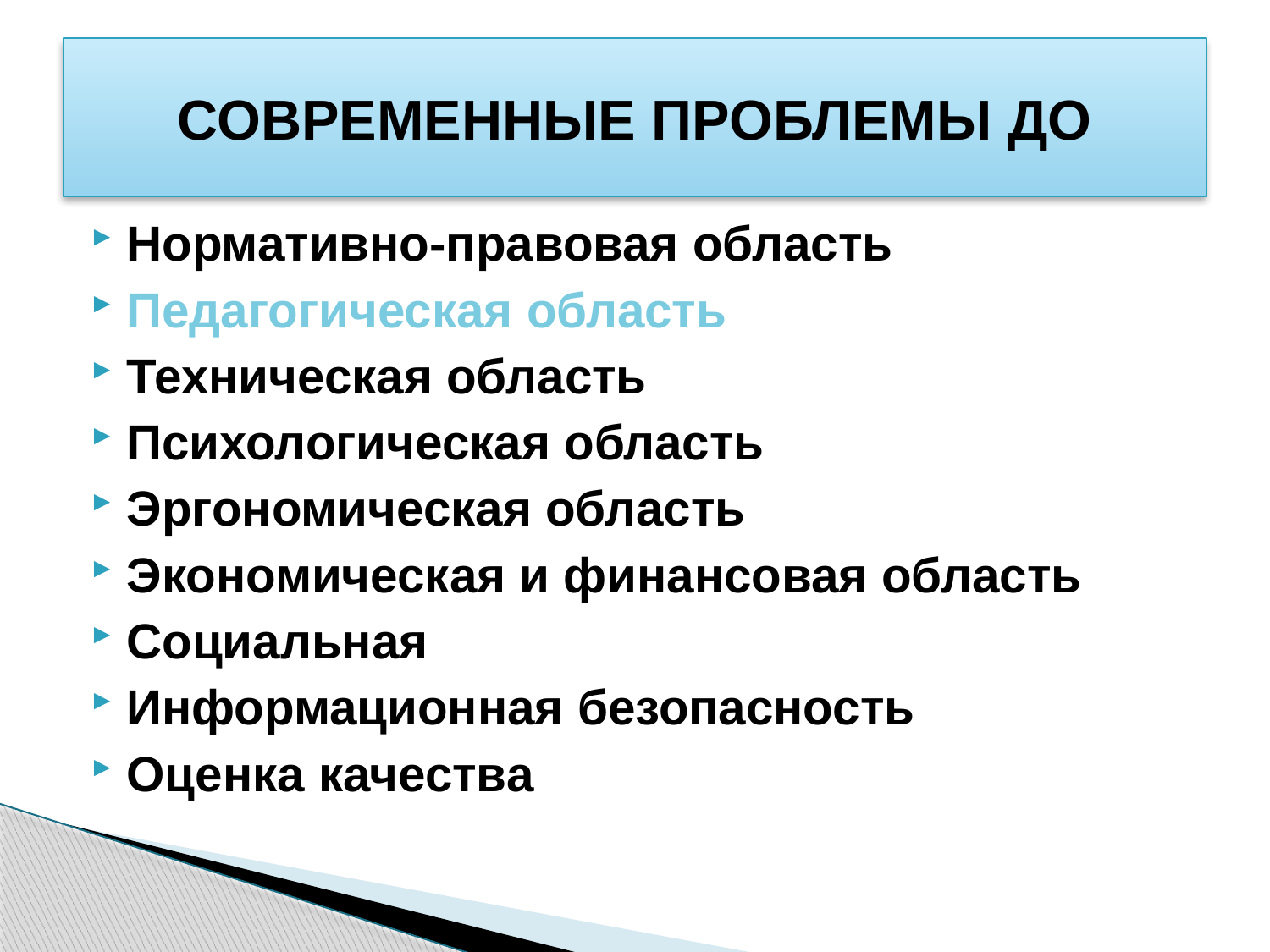

Современные проблемы ДО
Нормативно-правовая область
Педагогическая область
Техническая область
Психологическая область
Эргономическая область
Экономическая и финансовая область
Социальная
Информационная безопасность
Оценка качества